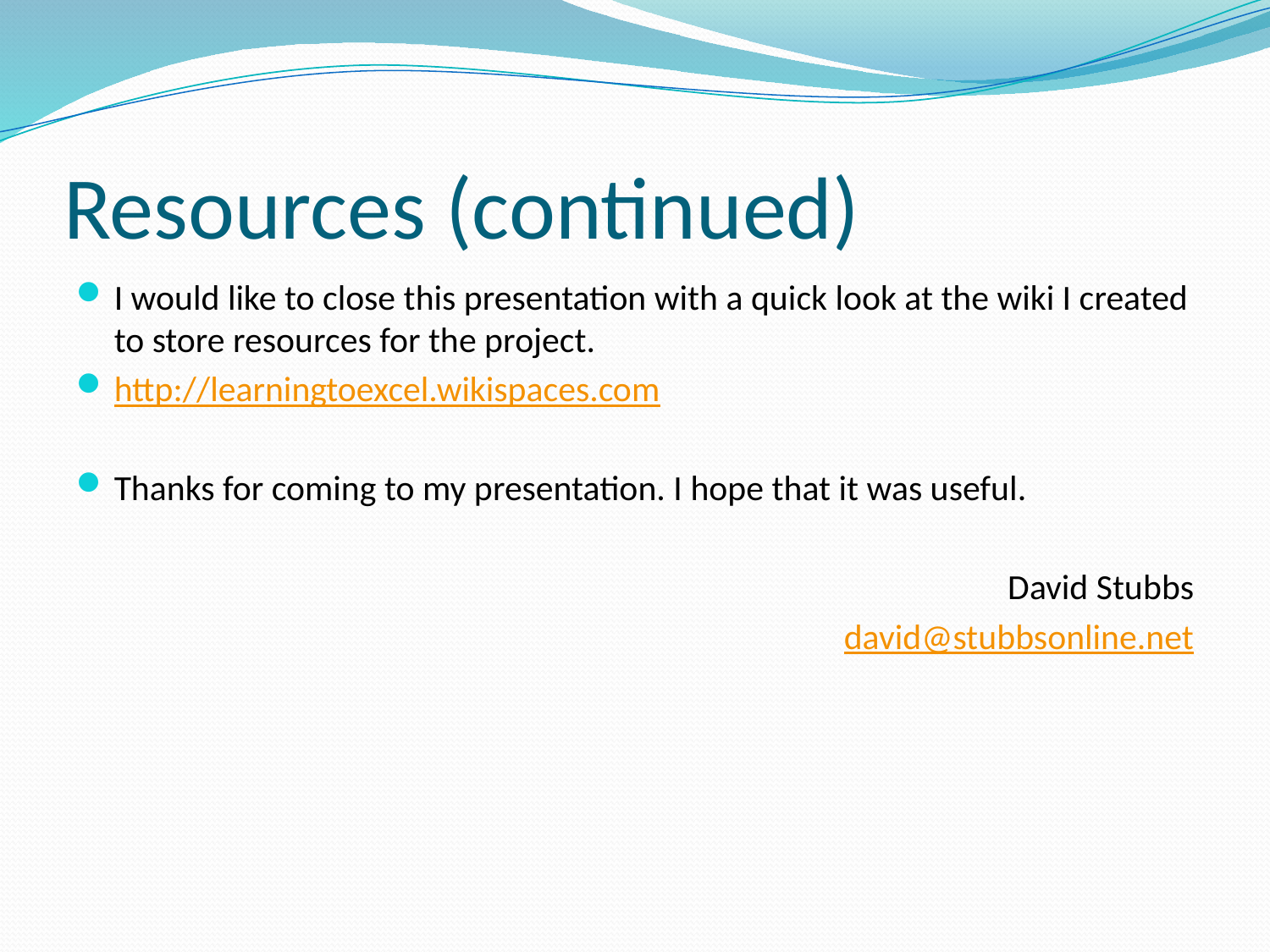

# Resources (continued)
I would like to close this presentation with a quick look at the wiki I created to store resources for the project.
http://learningtoexcel.wikispaces.com

Thanks for coming to my presentation. I hope that it was useful.

David Stubbs
david@stubbsonline.net